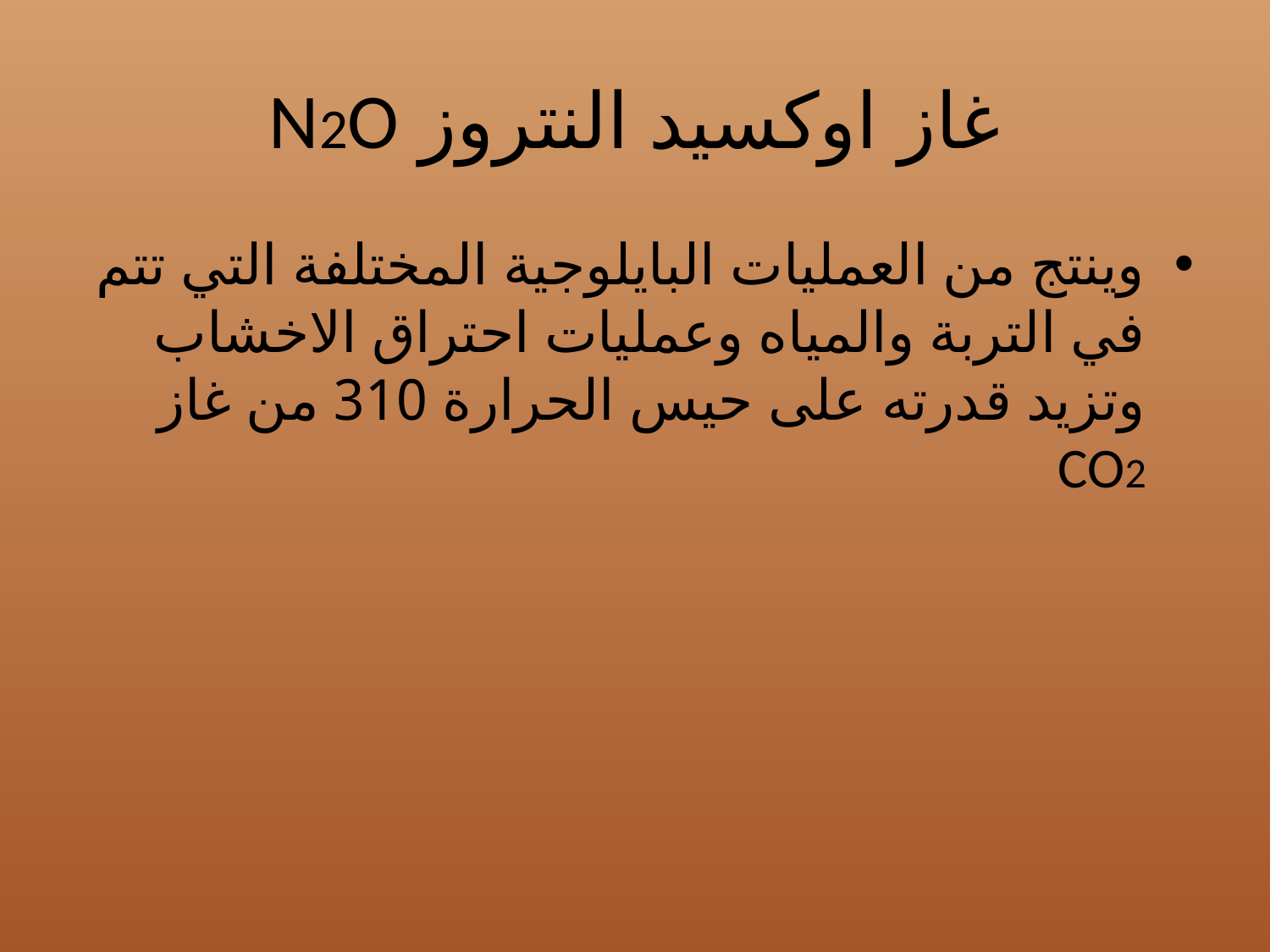

# غاز اوكسيد النتروز N2O
وينتج من العمليات البايلوجية المختلفة التي تتم في التربة والمياه وعمليات احتراق الاخشاب وتزيد قدرته على حيس الحرارة 310 من غاز CO2